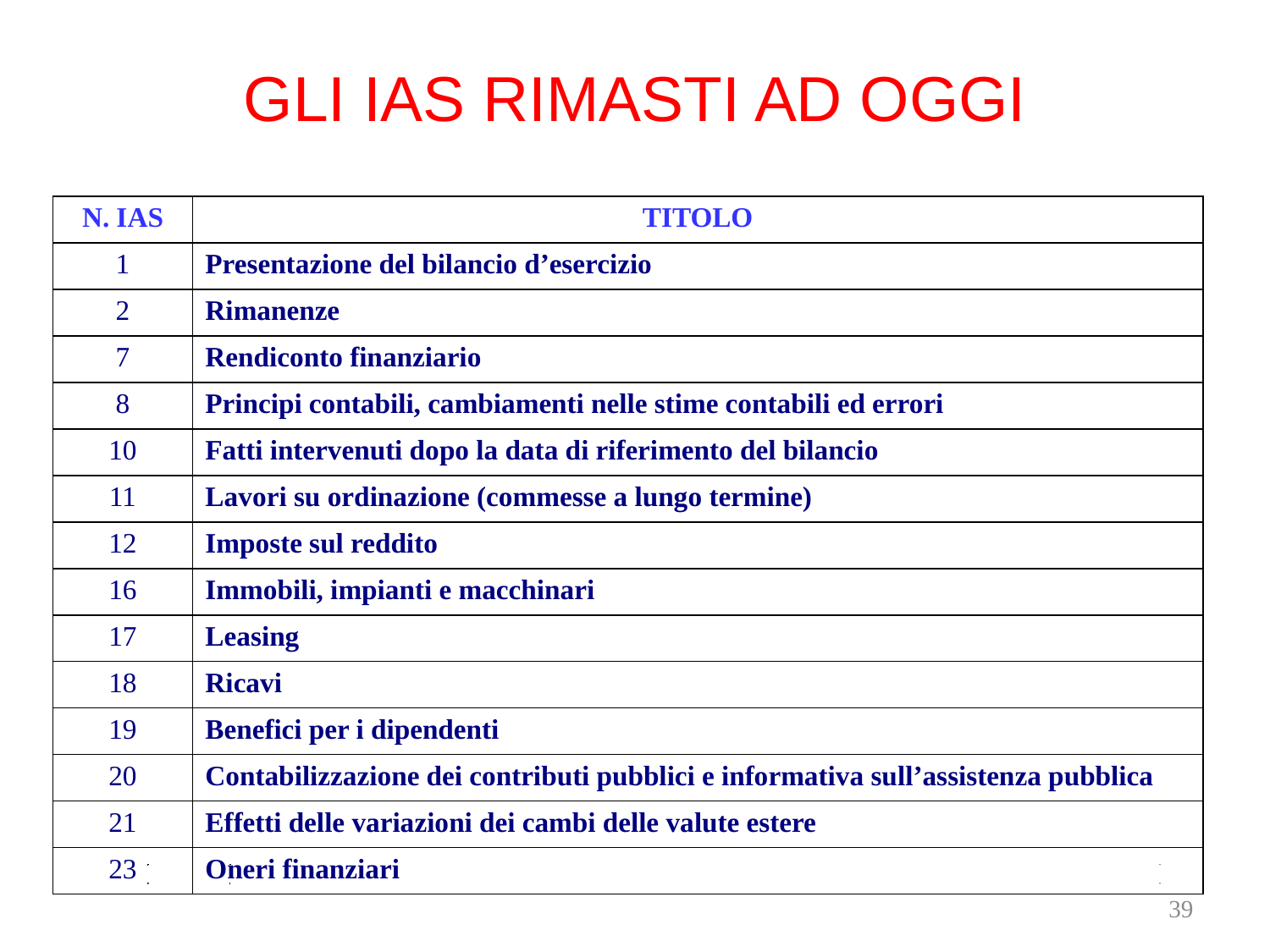

# GLI IAS RIMASTI AD OGGI
| N. IAS | TITOLO |
| --- | --- |
| 1 | Presentazione del bilancio d’esercizio |
| 2 | Rimanenze |
| 7 | Rendiconto finanziario |
| 8 | Principi contabili, cambiamenti nelle stime contabili ed errori |
| 10 | Fatti intervenuti dopo la data di riferimento del bilancio |
| 11 | Lavori su ordinazione (commesse a lungo termine) |
| 12 | Imposte sul reddito |
| 16 | Immobili, impianti e macchinari |
| 17 | Leasing |
| 18 | Ricavi |
| 19 | Benefici per i dipendenti |
| 20 | Contabilizzazione dei contributi pubblici e informativa sull’assistenza pubblica |
| 21 | Effetti delle variazioni dei cambi delle valute estere |
| 23 | Oneri finanziari |

39